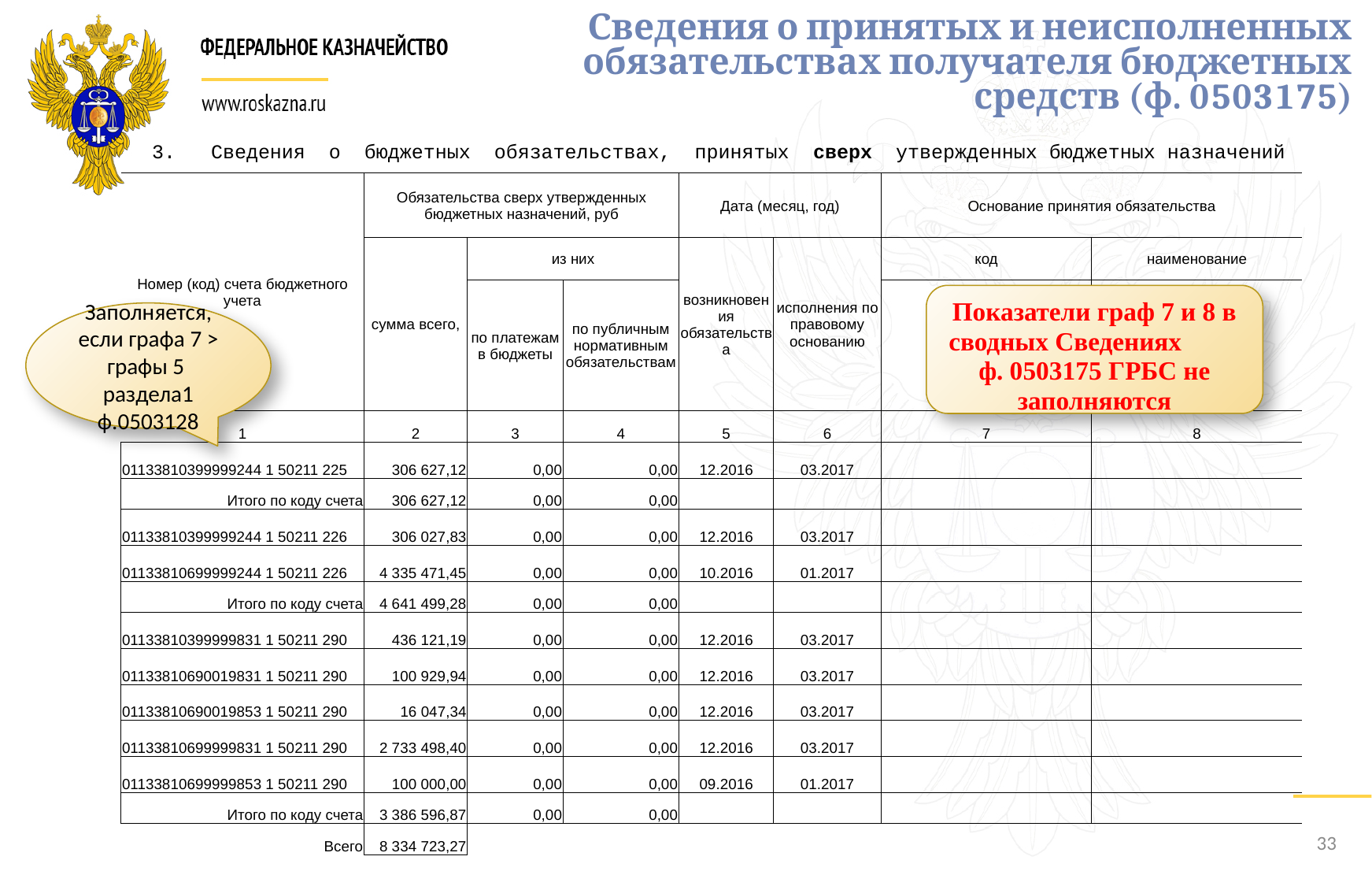

Сведения о принятых и неисполненных
           обязательствах получателя бюджетных средств (ф. 0503175)
3.   Сведения  о  бюджетных  обязательствах,  принятых  сверх  утвержденных бюджетных назначений
| Номер (код) счета бюджетного учета | Обязательства сверх утвержденных бюджетных назначений, руб |  |  | Дата (месяц, год) |  | Основание принятия обязательства |  |
| --- | --- | --- | --- | --- | --- | --- | --- |
|  | сумма всего, | из них |  | возникновения обязательства | исполнения по правовому основанию | код | наименование |
|  |  | по платежам в бюджеты | по публичным нормативным обязательствам |  |  |  |  |
| 1 | 2 | 3 | 4 | 5 | 6 | 7 | 8 |
| 01133810399999244 1 50211 225 | 306 627,12 | 0,00 | 0,00 | 12.2016 | 03.2017 |  |  |
| Итого по коду счета | 306 627,12 | 0,00 | 0,00 |  |  |  |  |
| 01133810399999244 1 50211 226 | 306 027,83 | 0,00 | 0,00 | 12.2016 | 03.2017 |  |  |
| 01133810699999244 1 50211 226 | 4 335 471,45 | 0,00 | 0,00 | 10.2016 | 01.2017 |  |  |
| Итого по коду счета | 4 641 499,28 | 0,00 | 0,00 |  |  |  |  |
| 01133810399999831 1 50211 290 | 436 121,19 | 0,00 | 0,00 | 12.2016 | 03.2017 |  |  |
| 01133810690019831 1 50211 290 | 100 929,94 | 0,00 | 0,00 | 12.2016 | 03.2017 |  |  |
| 01133810690019853 1 50211 290 | 16 047,34 | 0,00 | 0,00 | 12.2016 | 03.2017 |  |  |
| 01133810699999831 1 50211 290 | 2 733 498,40 | 0,00 | 0,00 | 12.2016 | 03.2017 |  |  |
| 01133810699999853 1 50211 290 | 100 000,00 | 0,00 | 0,00 | 09.2016 | 01.2017 |  |  |
| Итого по коду счета | 3 386 596,87 | 0,00 | 0,00 |  |  |  |  |
| Всего | 8 334 723,27 |  |  |  |  |  |  |
Показатели граф 7 и 8 в сводных Сведениях          ф. 0503175 ГРБС не заполняются

Заполняется, если графа 7 > графы 5  раздела1 ф.0503128
33